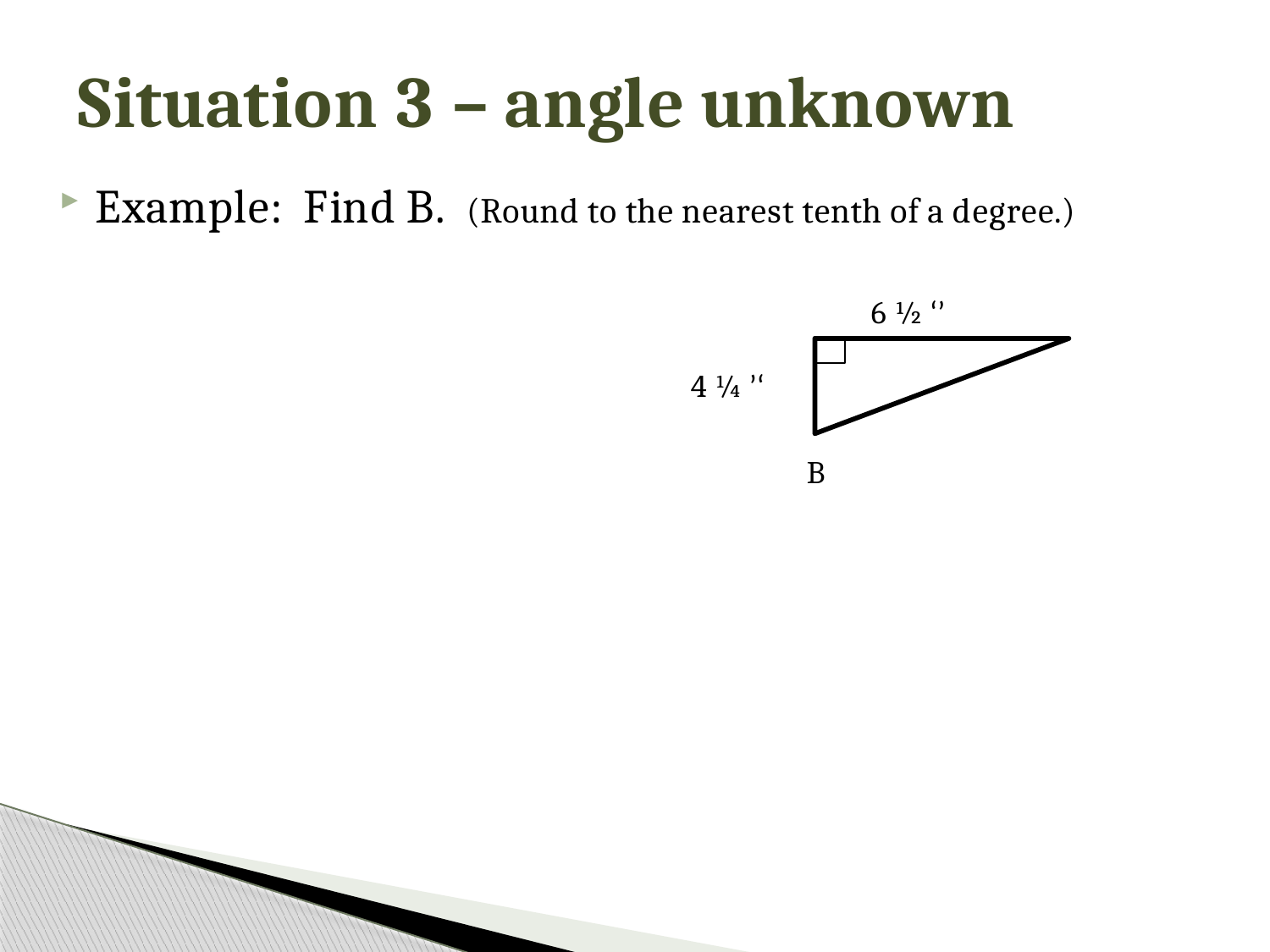

# Situation 3 – angle unknown
Example:  Find B.  (Round to the nearest tenth of a degree.)
6 ½ ‘’

4 ¼ ’‘
B